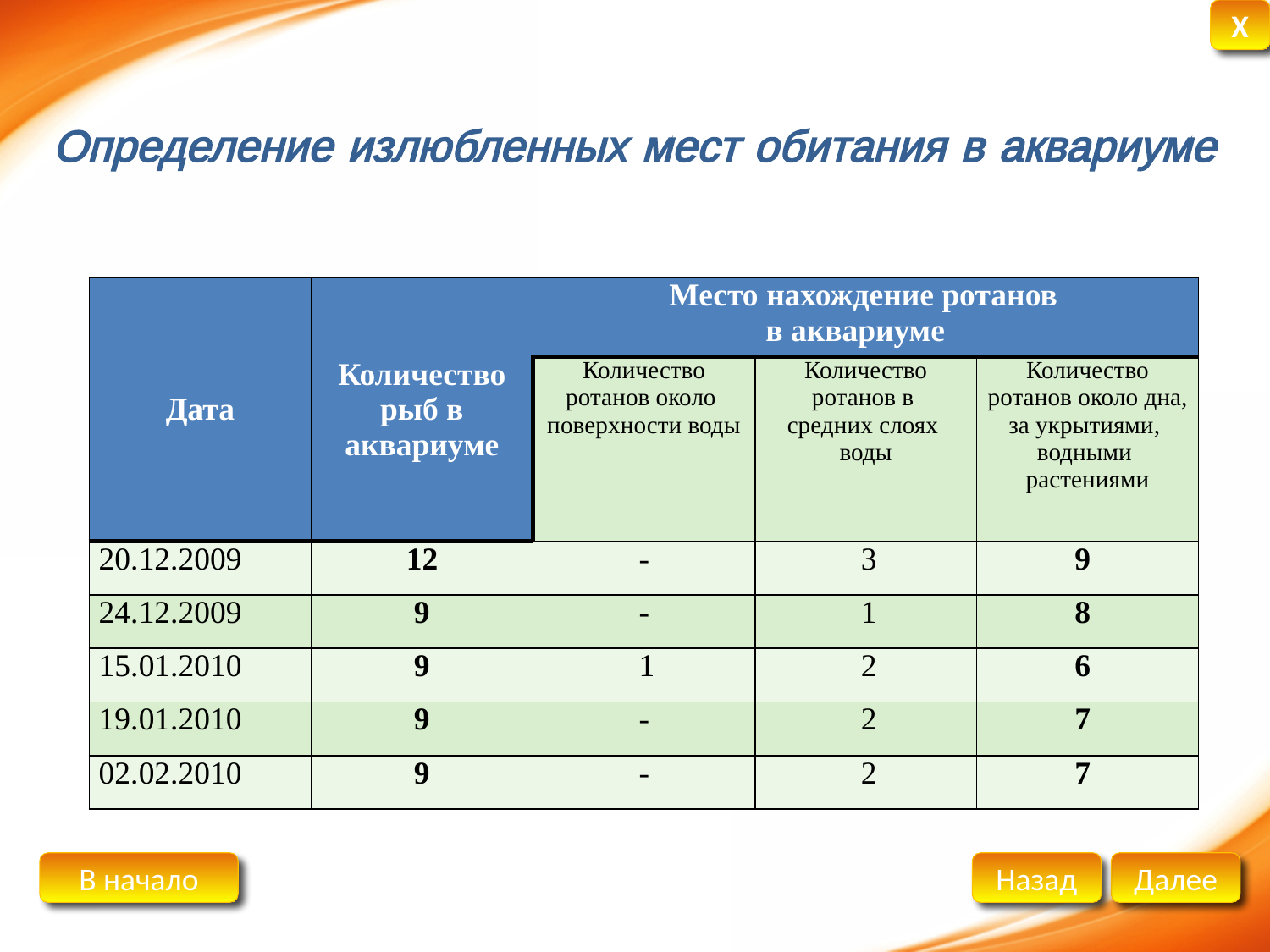

# Определение излюбленных мест обитания в аквариуме
| Дата | Количество рыб в аквариуме | Место нахождение ротанов в аквариуме |  |  |
| --- | --- | --- | --- | --- |
|  |  | Количество ротанов около поверхности воды | Количество ротанов в средних слоях воды | Количество ротанов около дна, за укрытиями, водными растениями |
| 20.12.2009 | 12 | - | 3 | 9 |
| 24.12.2009 | 9 | - | 1 | 8 |
| 15.01.2010 | 9 | 1 | 2 | 6 |
| 19.01.2010 | 9 | - | 2 | 7 |
| 02.02.2010 | 9 | - | 2 | 7 |